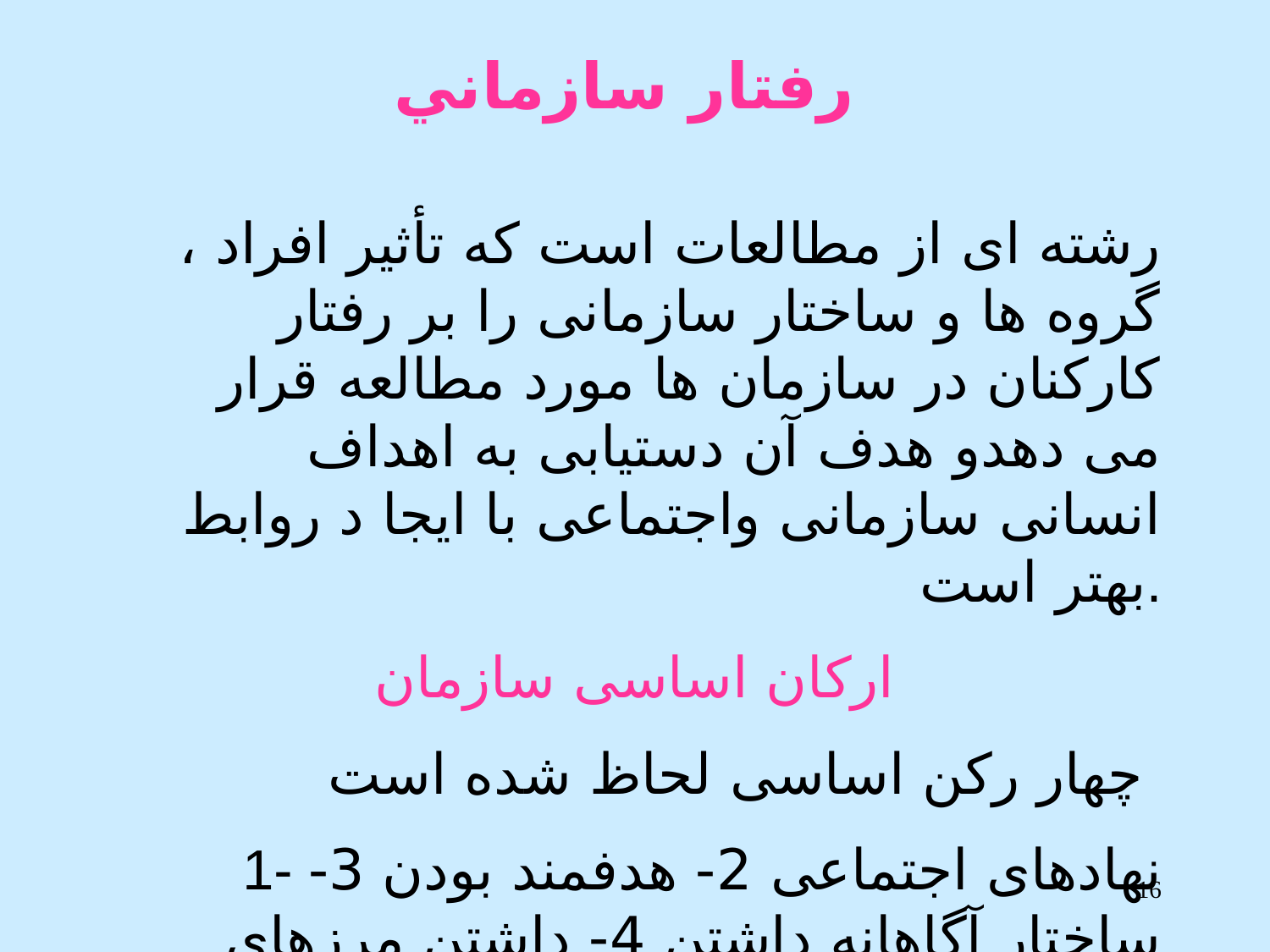

# رفتار سازماني
رشته ای از مطالعات است که تأثیر افراد ، گروه ها و ساختار سازمانی را بر رفتار کارکنان در سازمان ها مورد مطالعه قرار می دهدو هدف آن دستیابی به اهداف انسانی سازمانی واجتماعی با ایجا د روابط بهتر است.
ارکان اساسی سازمان
چهار رکن اساسی لحاظ شده است
 1- نهادهای اجتماعی 2- هدفمند بودن 3- ساختار آگاهانه داشتن 4- داشتن مرزهای مشخص

16